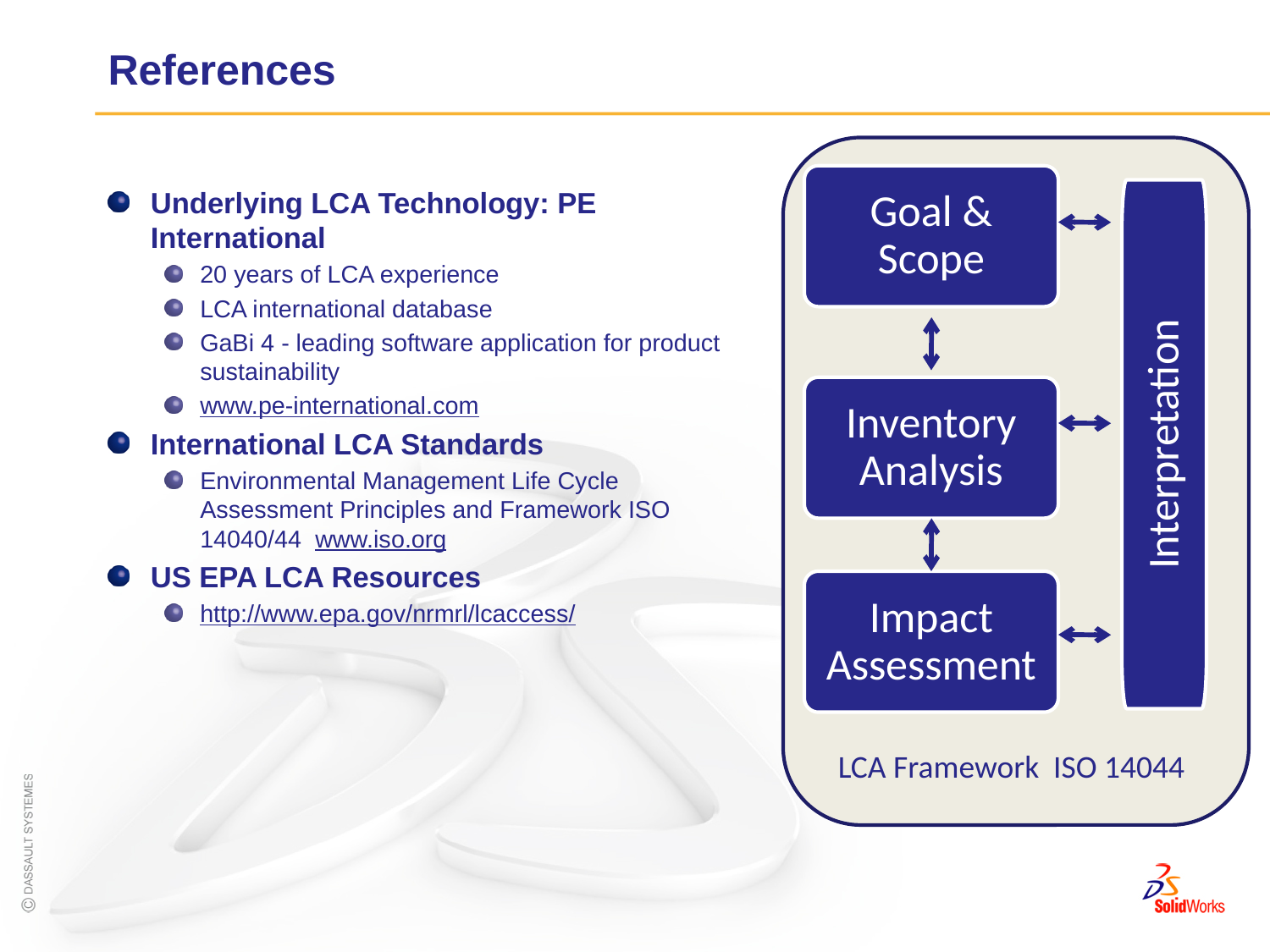

# References

Goal & Scope
Inventory Analysis
Impact Assessment
Underlying LCA Technology: PE International
20 years of LCA experience
LCA international database
GaBi 4 - leading software application for product sustainability
www.pe-international.com
International LCA Standards
Environmental Management Life Cycle Assessment Principles and Framework ISO 14040/44  www.iso.org
US EPA LCA Resources
http://www.epa.gov/nrmrl/lcaccess/

Interpretation
LCA Framework  ISO 14044